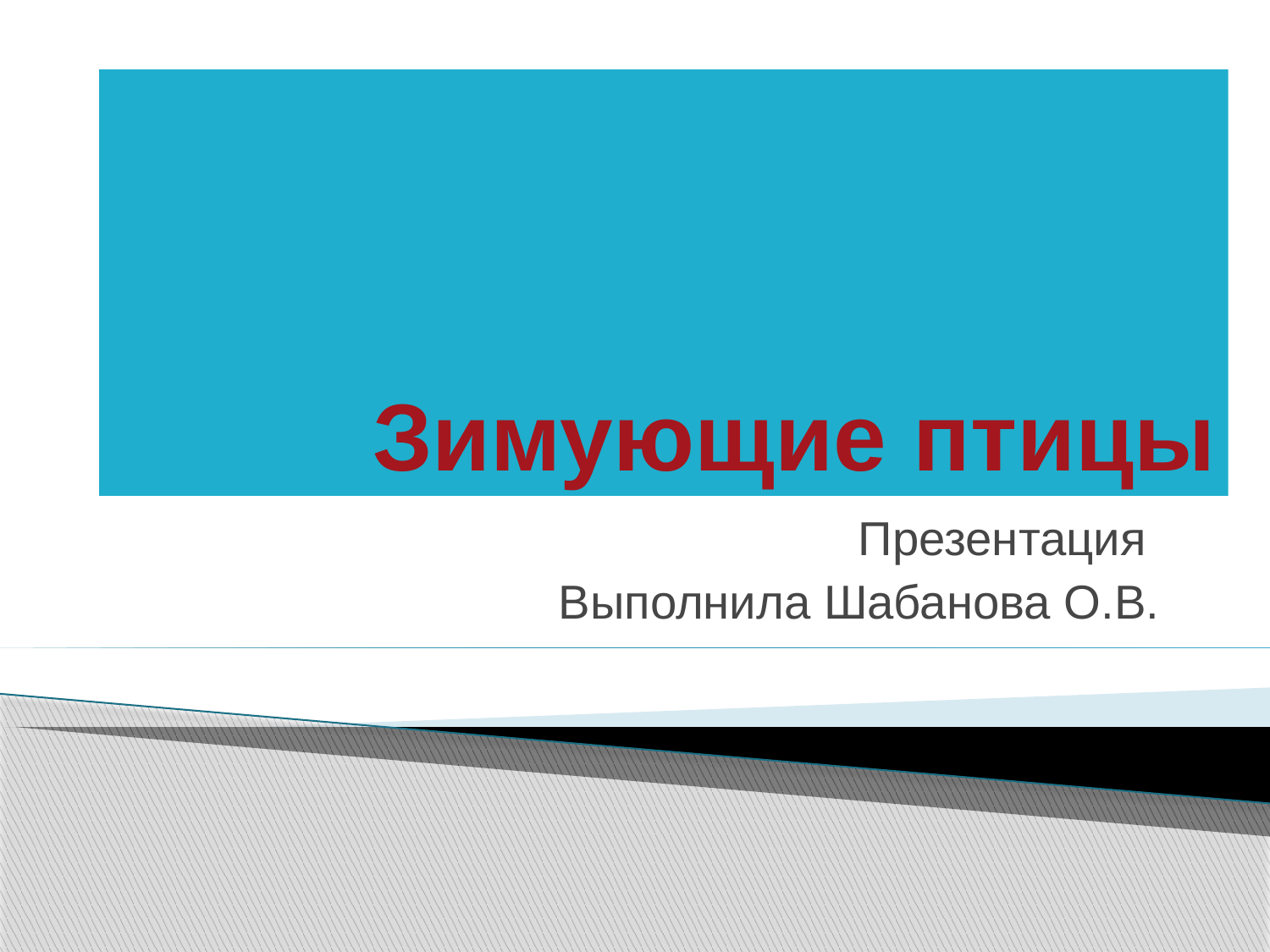

# Зимующие птицы
Презентация
Выполнила Шабанова О.В.